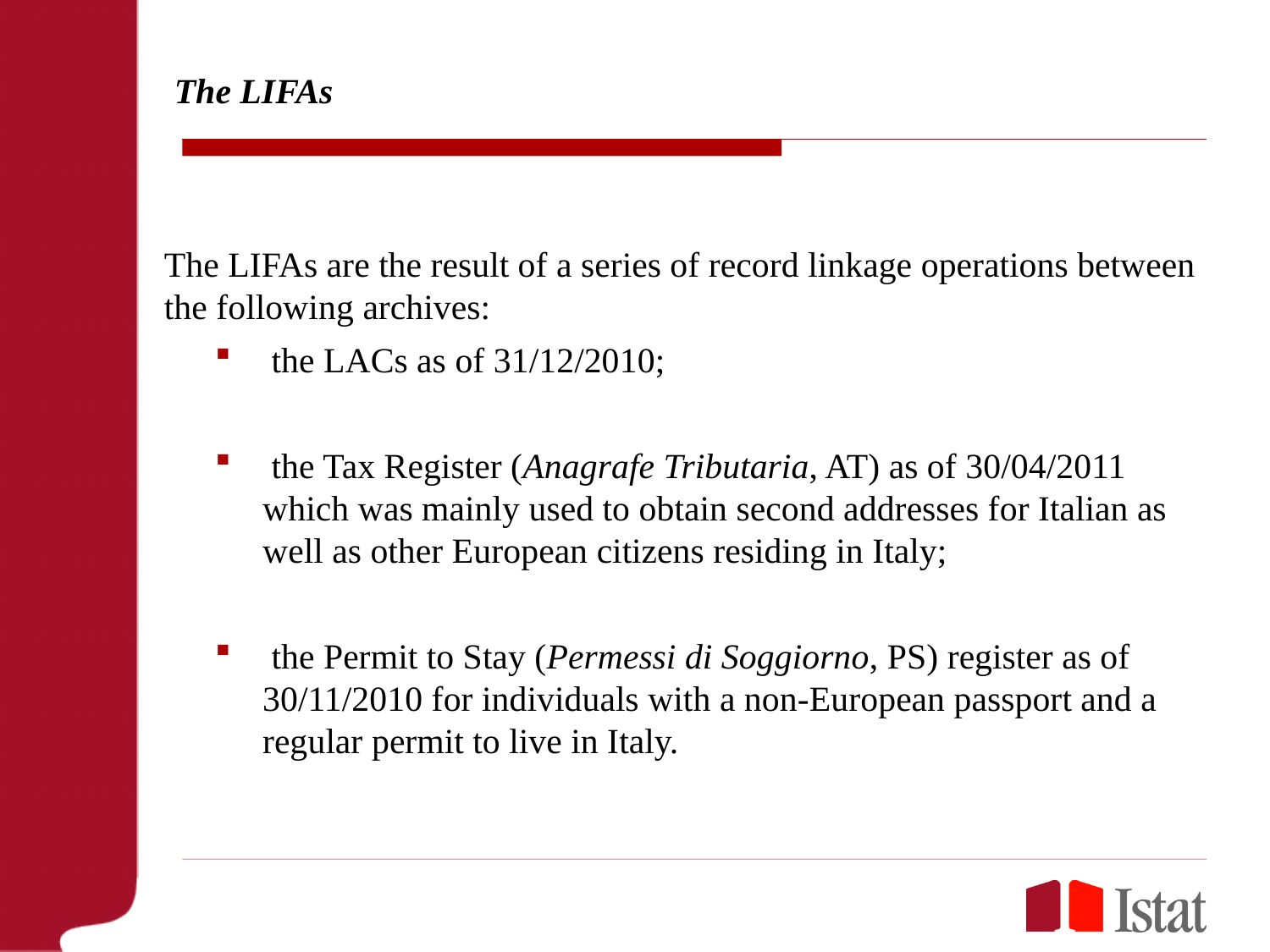

# The LIFAs

The LIFAs are the result of a series of record linkage operations between the following archives:
 the LACs as of 31/12/2010;

 the Tax Register (Anagrafe Tributaria, AT) as of 30/04/2011 which was mainly used to obtain second addresses for Italian as well as other European citizens residing in Italy;

 the Permit to Stay (Permessi di Soggiorno, PS) register as of 30/11/2010 for individuals with a non-European passport and a regular permit to live in Italy.